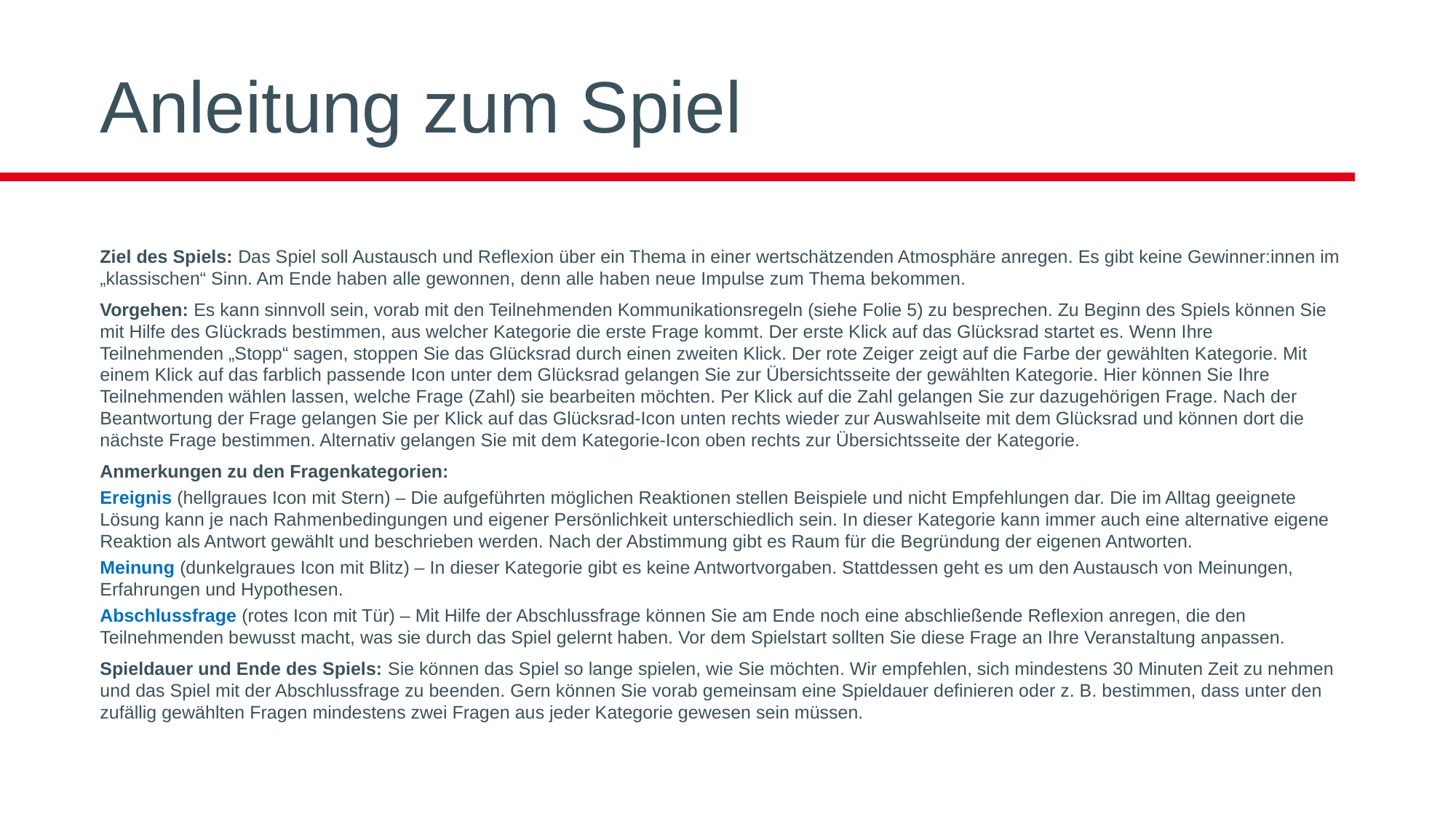

# Anleitung zum Spiel
Ziel des Spiels: Das Spiel soll Austausch und Reflexion über ein Thema in einer wertschätzenden Atmosphäre anregen. Es gibt keine Gewinner:innen im „klassischen“ Sinn. Am Ende haben alle gewonnen, denn alle haben neue Impulse zum Thema bekommen.
Vorgehen: Es kann sinnvoll sein, vorab mit den Teilnehmenden Kommunikationsregeln (siehe Folie 5) zu besprechen. Zu Beginn des Spiels können Sie mit Hilfe des Glückrads bestimmen, aus welcher Kategorie die erste Frage kommt. Der erste Klick auf das Glücksrad startet es. Wenn Ihre Teilnehmenden „Stopp“ sagen, stoppen Sie das Glücksrad durch einen zweiten Klick. Der rote Zeiger zeigt auf die Farbe der gewählten Kategorie. Mit einem Klick auf das farblich passende Icon unter dem Glücksrad gelangen Sie zur Übersichtsseite der gewählten Kategorie. Hier können Sie Ihre Teilnehmenden wählen lassen, welche Frage (Zahl) sie bearbeiten möchten. Per Klick auf die Zahl gelangen Sie zur dazugehörigen Frage. Nach der Beantwortung der Frage gelangen Sie per Klick auf das Glücksrad-Icon unten rechts wieder zur Auswahlseite mit dem Glücksrad und können dort die nächste Frage bestimmen. Alternativ gelangen Sie mit dem Kategorie-Icon oben rechts zur Übersichtsseite der Kategorie.
Anmerkungen zu den Fragenkategorien:
Ereignis (hellgraues Icon mit Stern) – Die aufgeführten möglichen Reaktionen stellen Beispiele und nicht Empfehlungen dar. Die im Alltag geeignete Lösung kann je nach Rahmenbedingungen und eigener Persönlichkeit unterschiedlich sein. In dieser Kategorie kann immer auch eine alternative eigene Reaktion als Antwort gewählt und beschrieben werden. Nach der Abstimmung gibt es Raum für die Begründung der eigenen Antworten.
Meinung (dunkelgraues Icon mit Blitz) – In dieser Kategorie gibt es keine Antwortvorgaben. Stattdessen geht es um den Austausch von Meinungen, Erfahrungen und Hypothesen.
Abschlussfrage (rotes Icon mit Tür) – Mit Hilfe der Abschlussfrage können Sie am Ende noch eine abschließende Reflexion anregen, die den Teilnehmenden bewusst macht, was sie durch das Spiel gelernt haben. Vor dem Spielstart sollten Sie diese Frage an Ihre Veranstaltung anpassen.
Spieldauer und Ende des Spiels: Sie können das Spiel so lange spielen, wie Sie möchten. Wir empfehlen, sich mindestens 30 Minuten Zeit zu nehmen und das Spiel mit der Abschlussfrage zu beenden. Gern können Sie vorab gemeinsam eine Spieldauer definieren oder z. B. bestimmen, dass unter den zufällig gewählten Fragen mindestens zwei Fragen aus jeder Kategorie gewesen sein müssen.